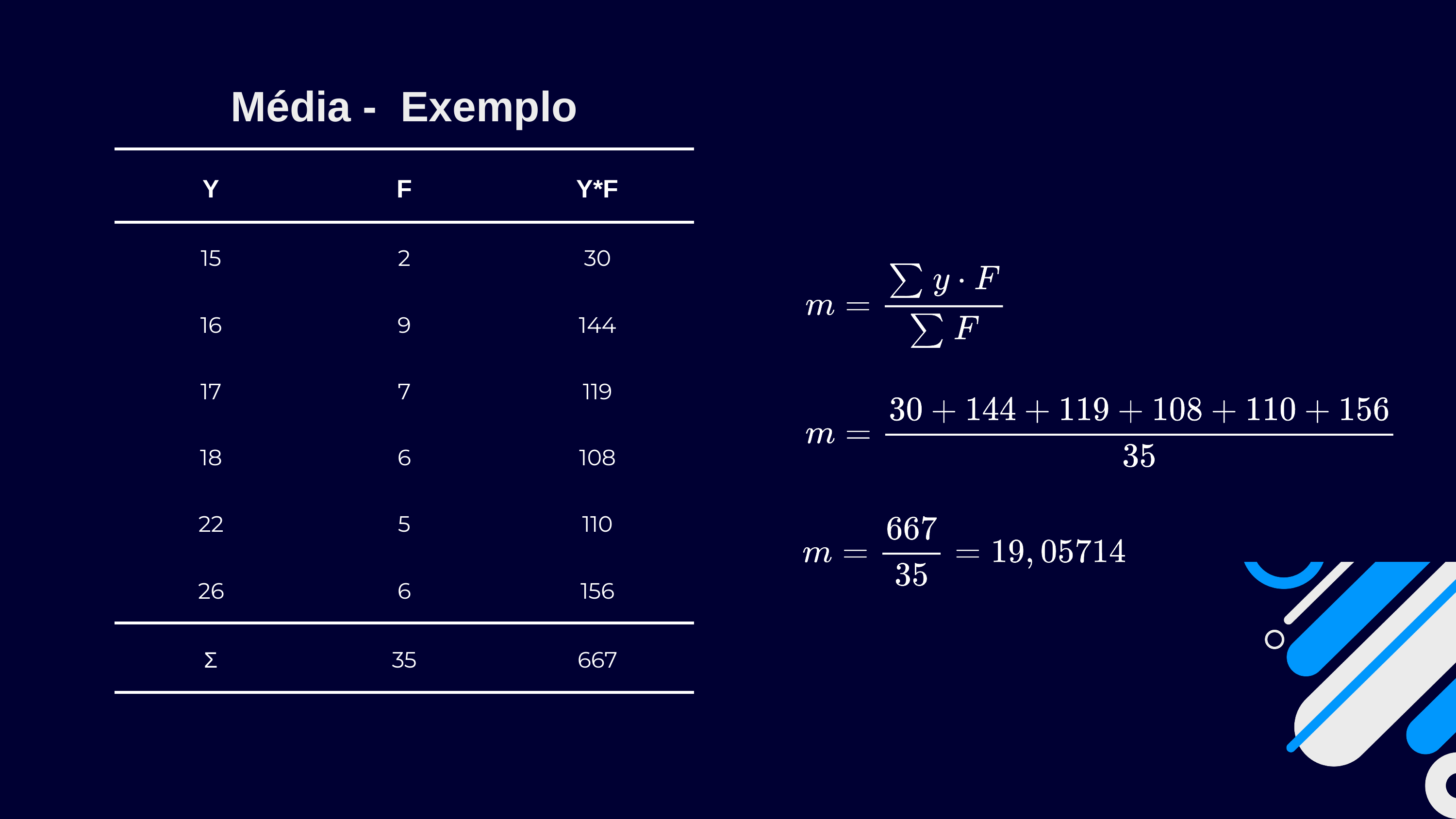

Média -  Exemplo
| Y | F | Y\*F |
| --- | --- | --- |
| 15 | 2 | 30 |
| 16 | 9 | 144 |
| 17 | 7 | 119 |
| 18 | 6 | 108 |
| 22 | 5 | 110 |
| 26 | 6 | 156 |
| Σ | 35 | 667 |